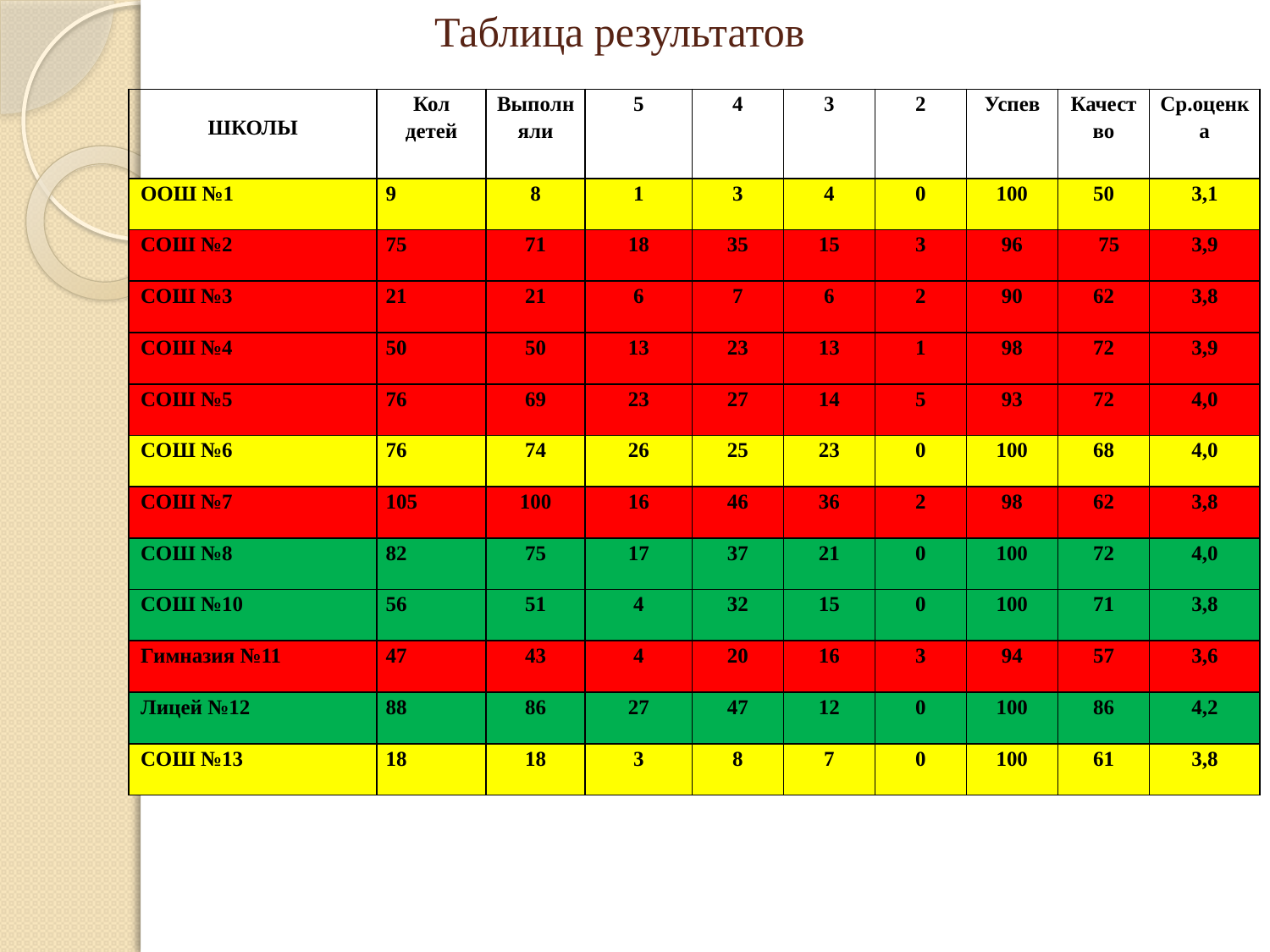

# Таблица результатов
| ШКОЛЫ | Кол детей | Выполняли | 5 | 4 | 3 | 2 | Успев | Качество | Ср.оценка |
| --- | --- | --- | --- | --- | --- | --- | --- | --- | --- |
| ООШ №1 | 9 | 8 | 1 | 3 | 4 | 0 | 100 | 50 | 3,1 |
| СОШ №2 | 75 | 71 | 18 | 35 | 15 | 3 | 96 | 75 | 3,9 |
| СОШ №3 | 21 | 21 | 6 | 7 | 6 | 2 | 90 | 62 | 3,8 |
| СОШ №4 | 50 | 50 | 13 | 23 | 13 | 1 | 98 | 72 | 3,9 |
| СОШ №5 | 76 | 69 | 23 | 27 | 14 | 5 | 93 | 72 | 4,0 |
| СОШ №6 | 76 | 74 | 26 | 25 | 23 | 0 | 100 | 68 | 4,0 |
| СОШ №7 | 105 | 100 | 16 | 46 | 36 | 2 | 98 | 62 | 3,8 |
| СОШ №8 | 82 | 75 | 17 | 37 | 21 | 0 | 100 | 72 | 4,0 |
| СОШ №10 | 56 | 51 | 4 | 32 | 15 | 0 | 100 | 71 | 3,8 |
| Гимназия №11 | 47 | 43 | 4 | 20 | 16 | 3 | 94 | 57 | 3,6 |
| Лицей №12 | 88 | 86 | 27 | 47 | 12 | 0 | 100 | 86 | 4,2 |
| СОШ №13 | 18 | 18 | 3 | 8 | 7 | 0 | 100 | 61 | 3,8 |